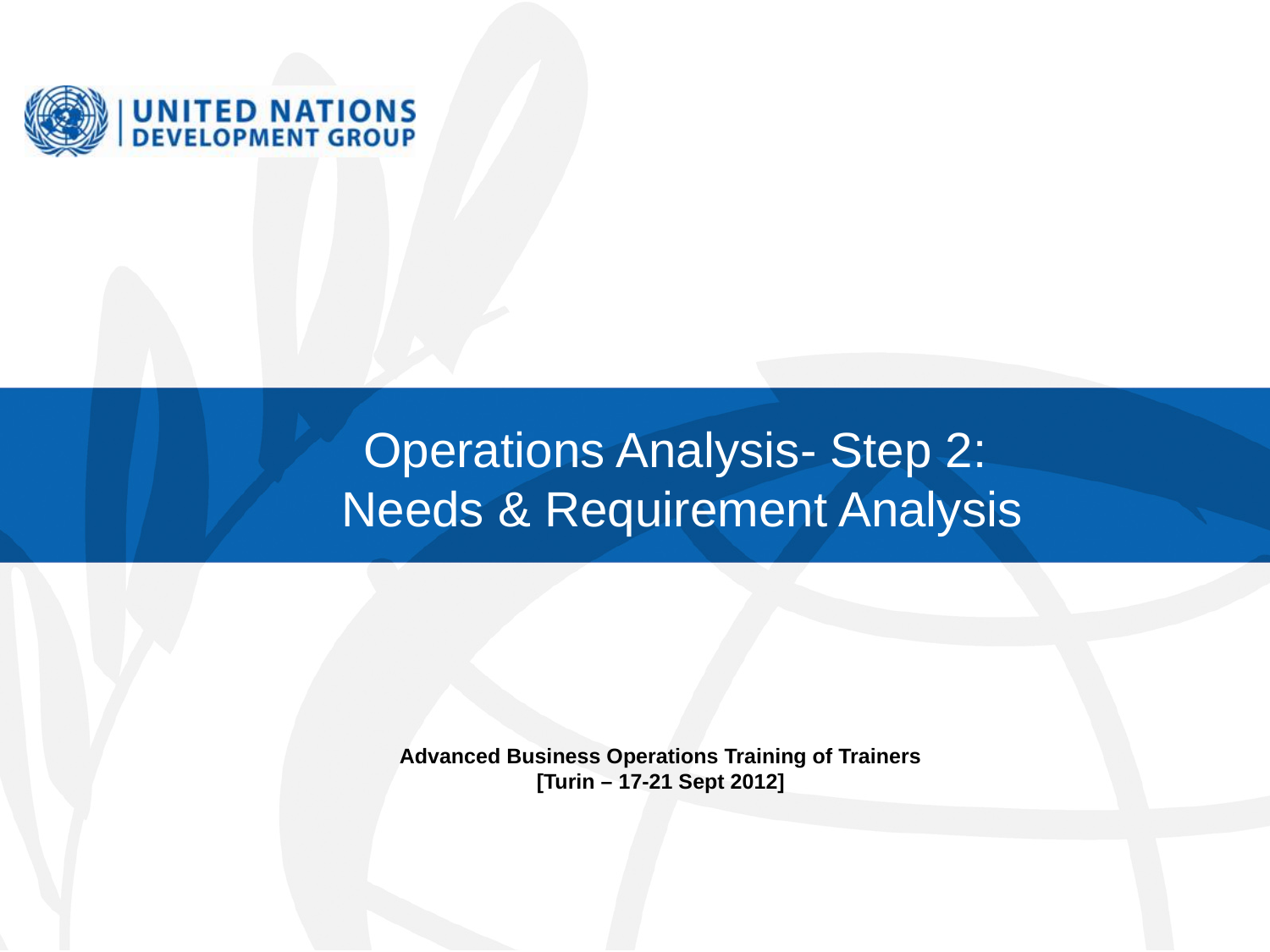

# Operations Analysis- Step 2: Needs & Requirement Analysis

Advanced Business Operations Training of Trainers
[Turin – 17-21 Sept 2012]